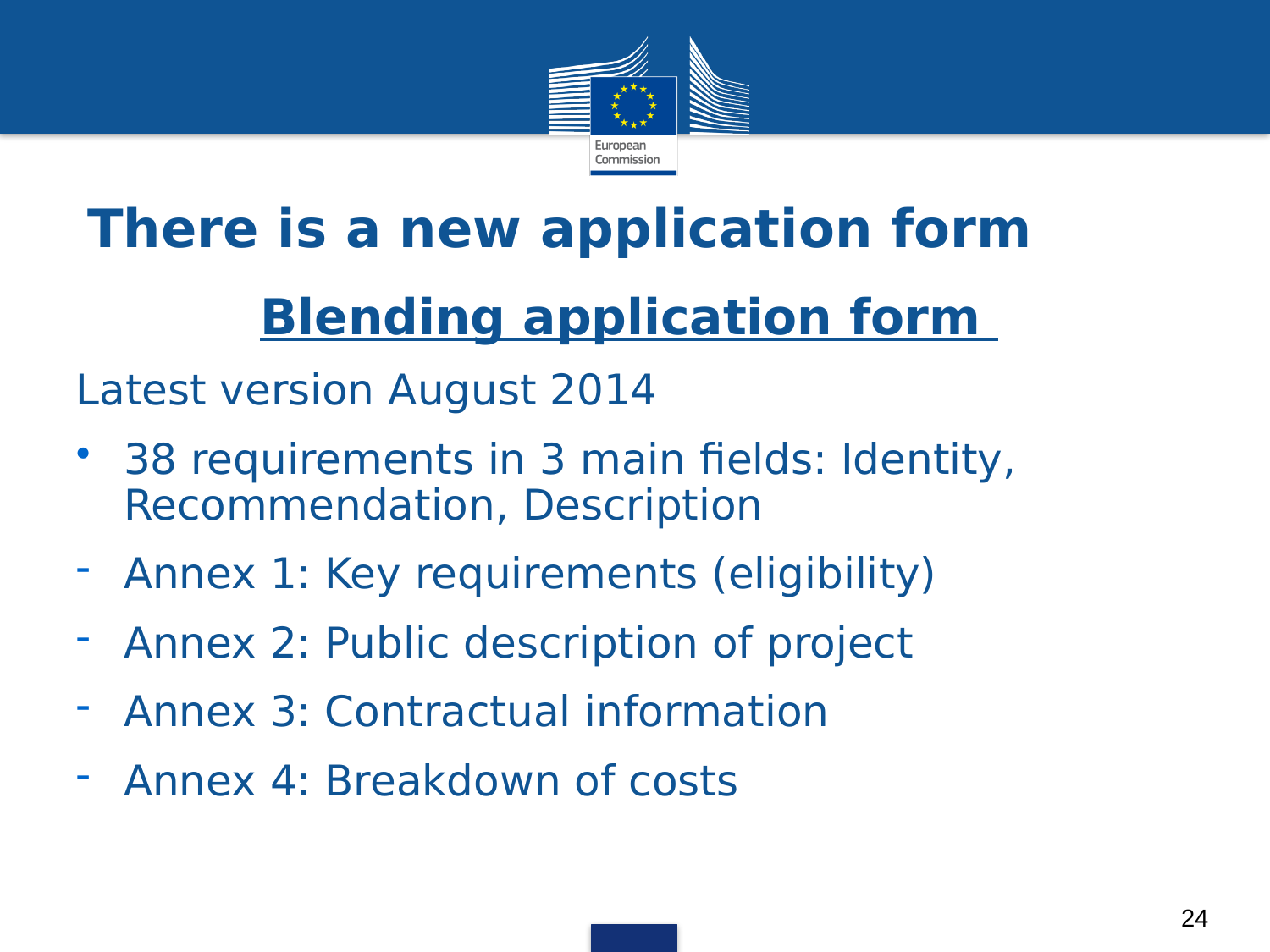

# There is a new application form
Blending application form
Latest version August 2014
38 requirements in 3 main fields: Identity, Recommendation, Description
Annex 1: Key requirements (eligibility)
Annex 2: Public description of project
Annex 3: Contractual information
Annex 4: Breakdown of costs
24